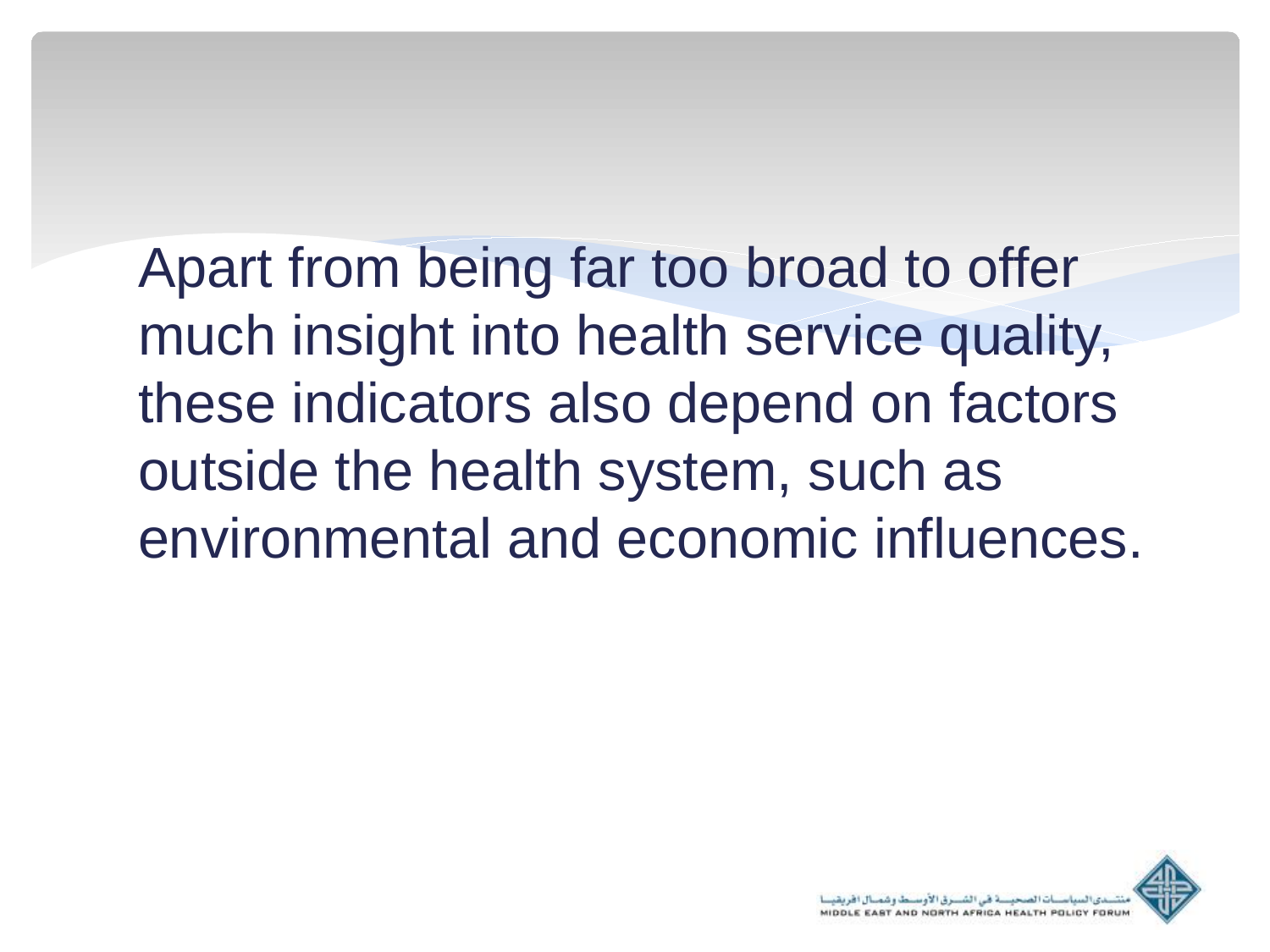

Apart from being far too broad to offer much insight into health service quality, these indicators also depend on factors outside the health system, such as environmental and economic influences.